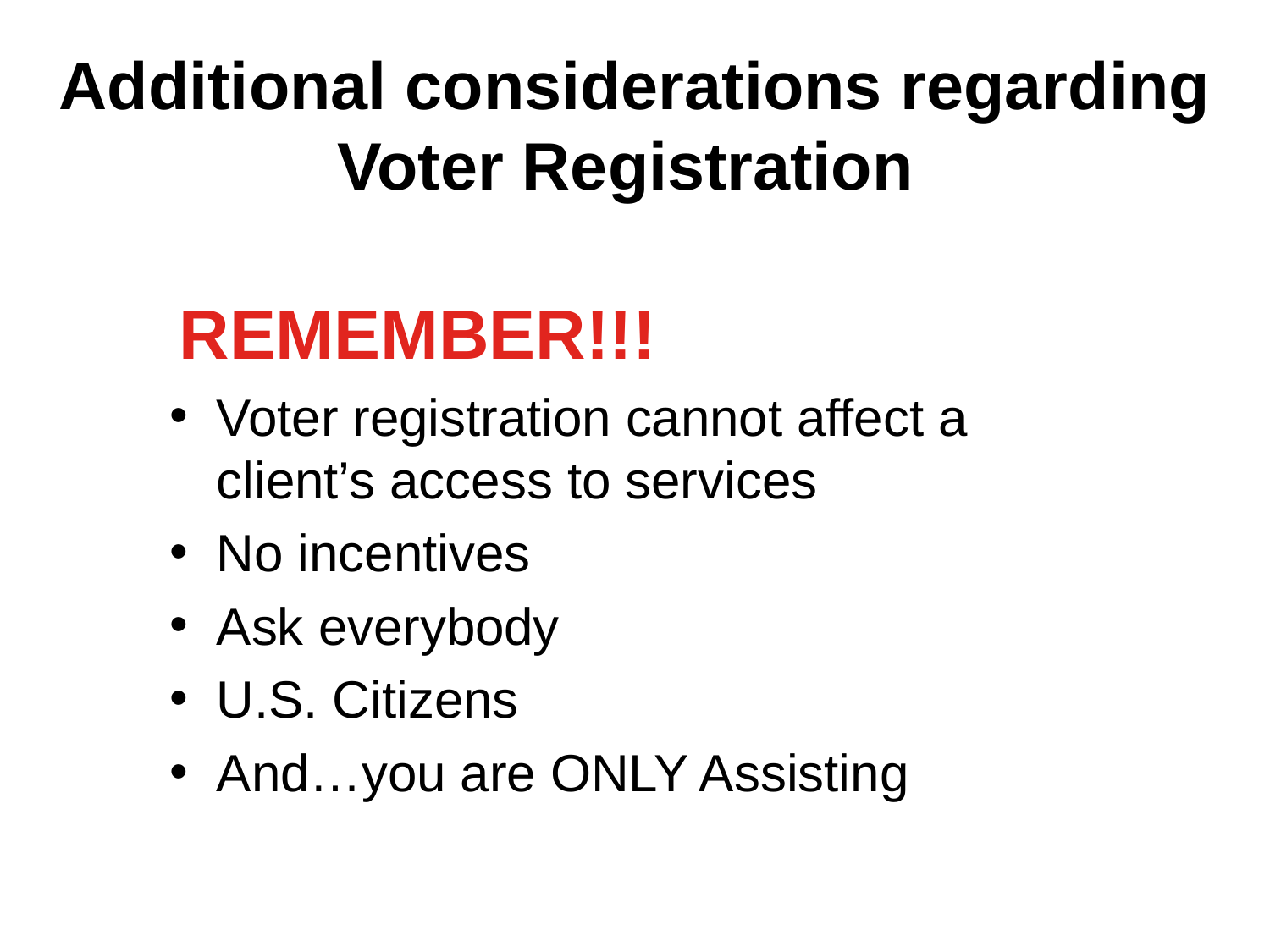

# Additional considerations regarding Voter Registration
REMEMBER!!!
Voter registration cannot affect a client’s access to services
No incentives
Ask everybody
U.S. Citizens
And…you are ONLY Assisting